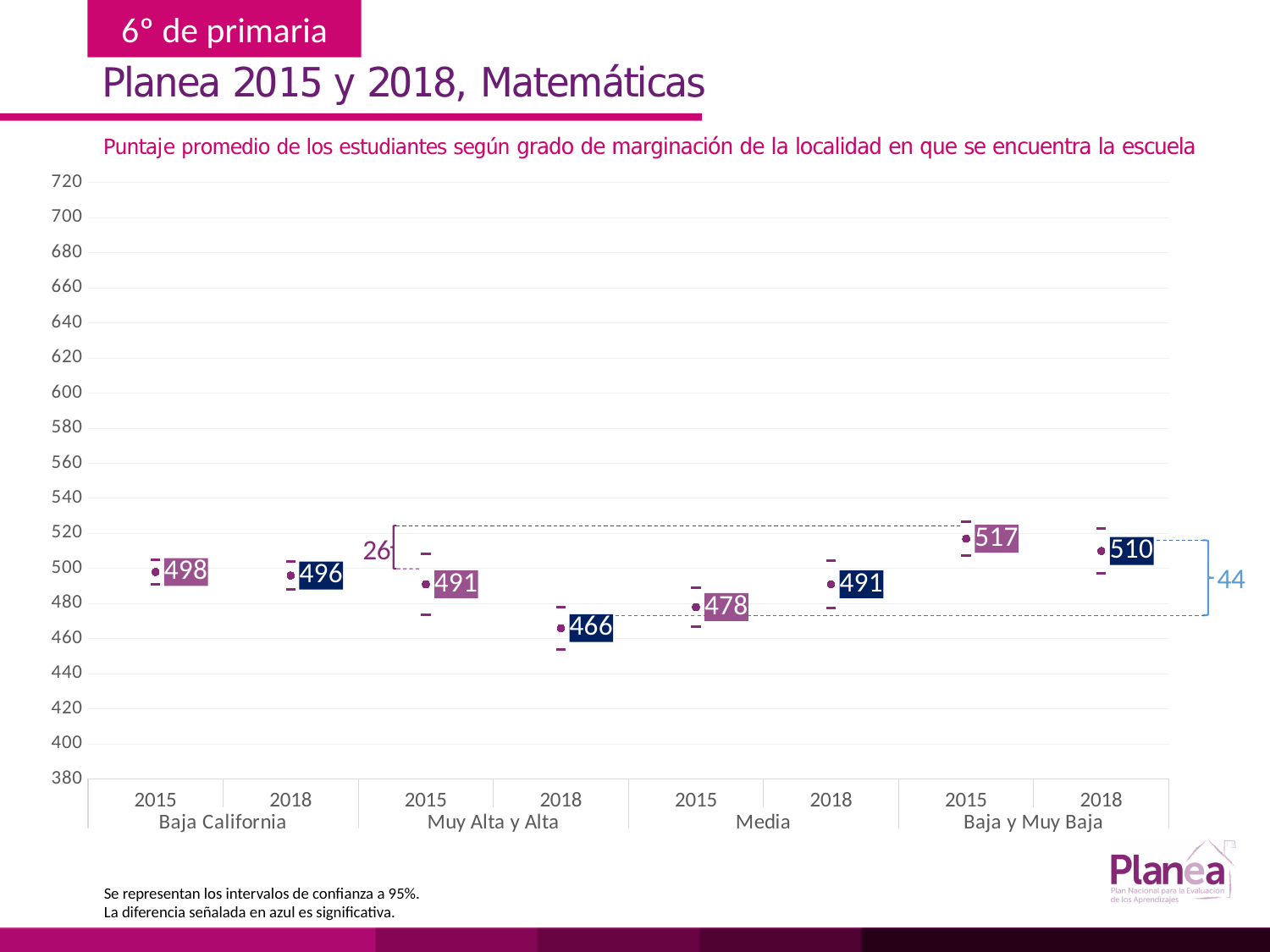

Planea 2015 y 2018, Matemáticas

Puntaje promedio de los estudiantes según grado de marginación de la localidad en que se encuentra la escuela

### Chart

| Category |  |  |  |
|---|---|---|---|
| 2015 | 491.035 | 504.965 | 498.0 |
| 2018 | 488.04 | 503.96 | 496.0 |
| 2015 | 473.687 | 508.313 | 491.0 |
| 2018 | 453.861 | 478.139 | 466.0 |
| 2015 | 467.055 | 488.945 | 478.0 |
| 2018 | 477.468 | 504.532 | 491.0 |
| 2015 | 507.249 | 526.751 | 517.0 |
| 2018 | 497.065 | 522.935 | 510.0 |
26

44
Se representan los intervalos de confianza a 95%.
La diferencia señalada en azul es significativa.